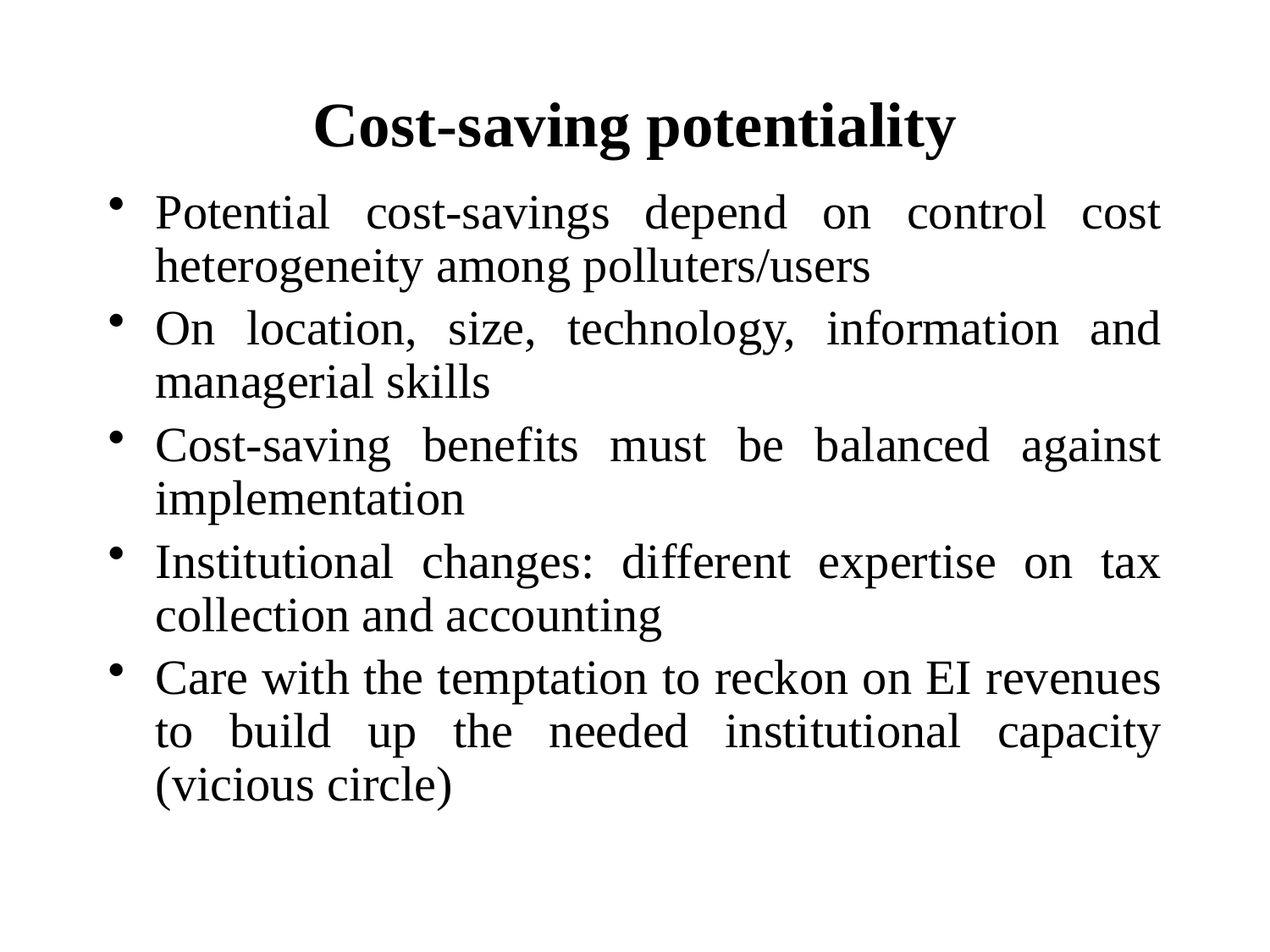

# Cost-saving potentiality
Potential cost-savings depend on control cost heterogeneity among polluters/users
On location, size, technology, information and managerial skills
Cost-saving benefits must be balanced against implementation
Institutional changes: different expertise on tax collection and accounting
Care with the temptation to reckon on EI revenues to build up the needed institutional capacity (vicious circle)